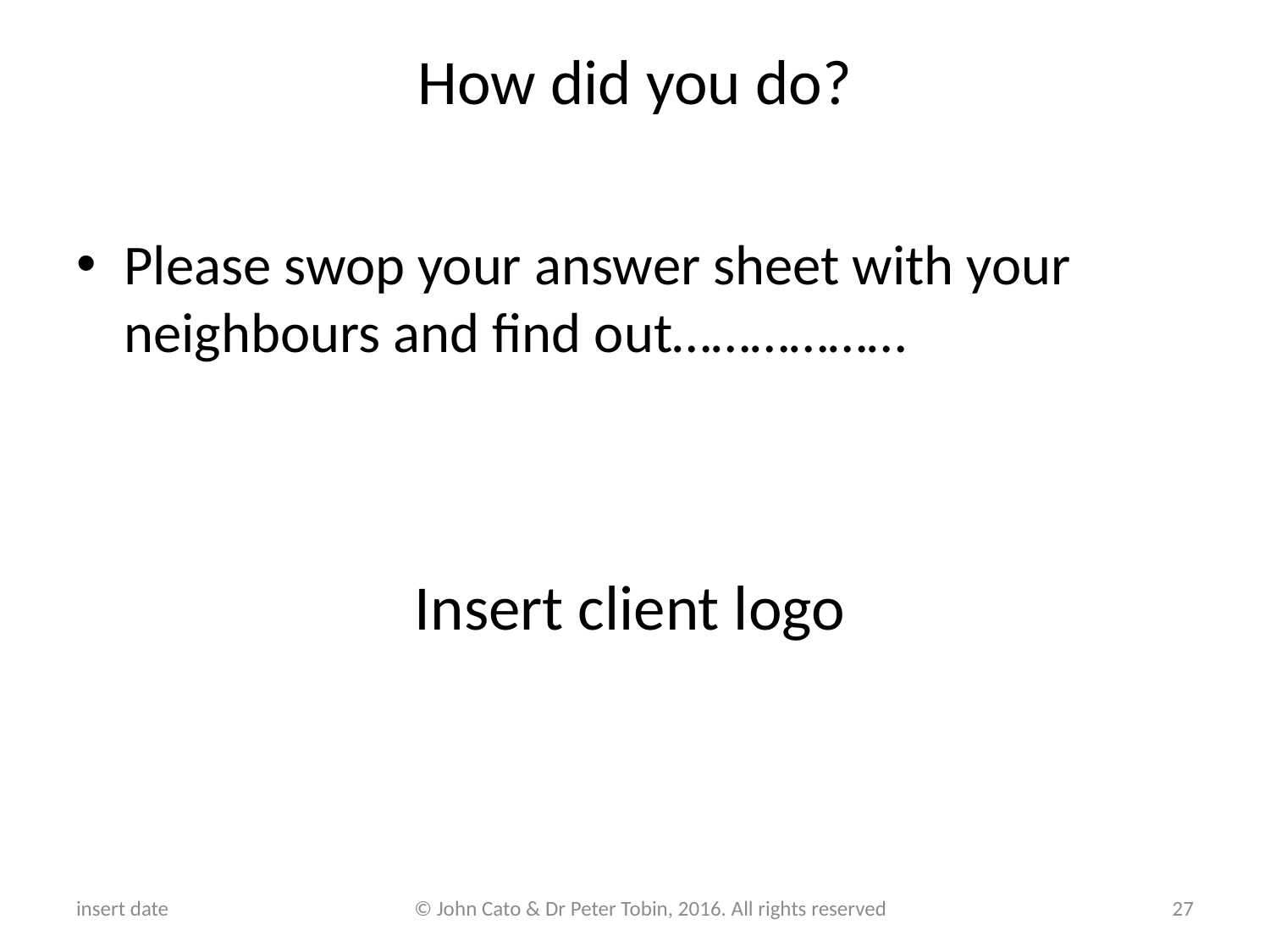

# How did you do?
Please swop your answer sheet with your neighbours and find out………………
Insert client logo
insert date
© John Cato & Dr Peter Tobin, 2016. All rights reserved
27